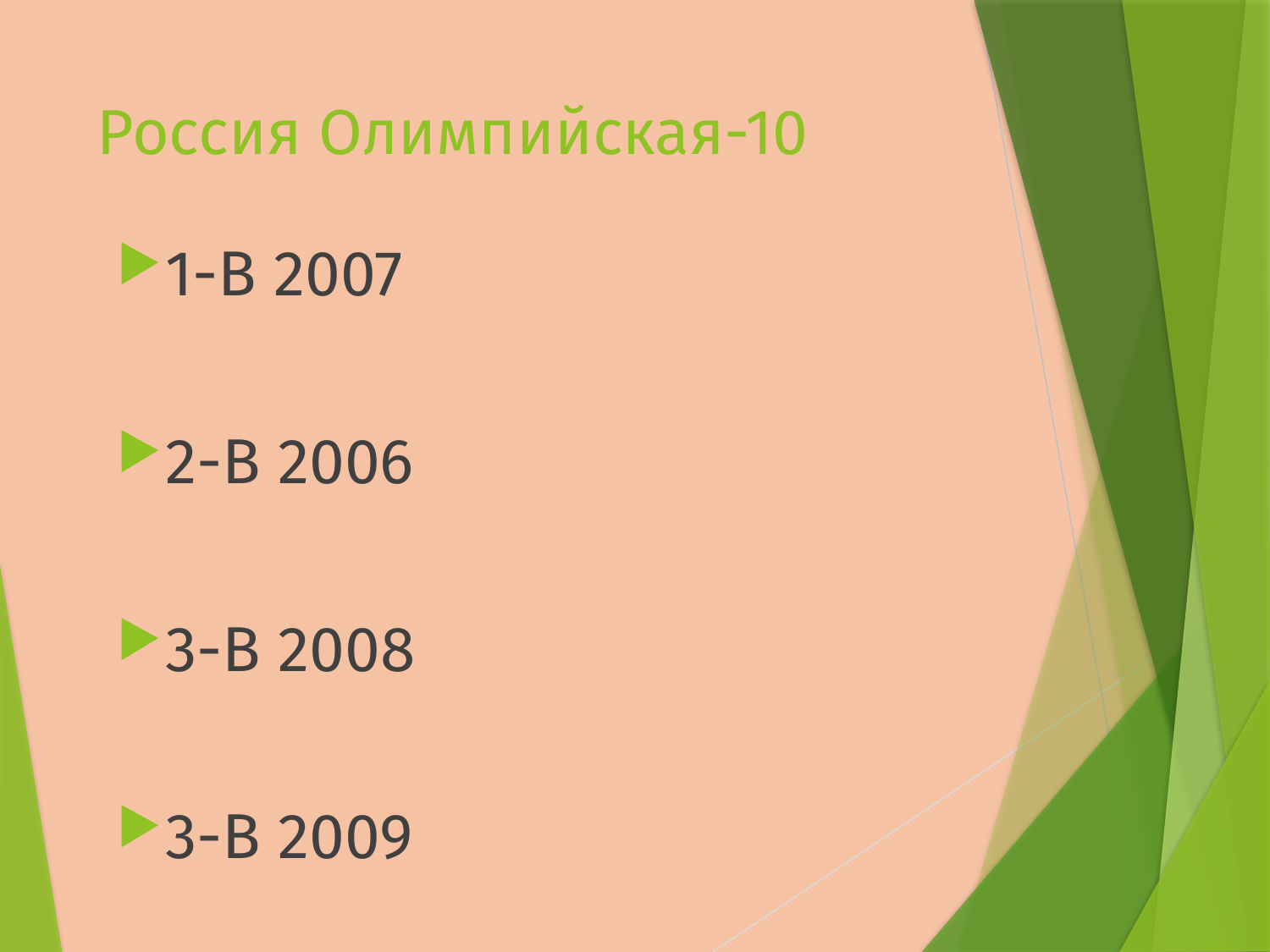

# Россия Олимпийская-10
1-В 2007

2-В 2006

3-В 2008

3-В 2009